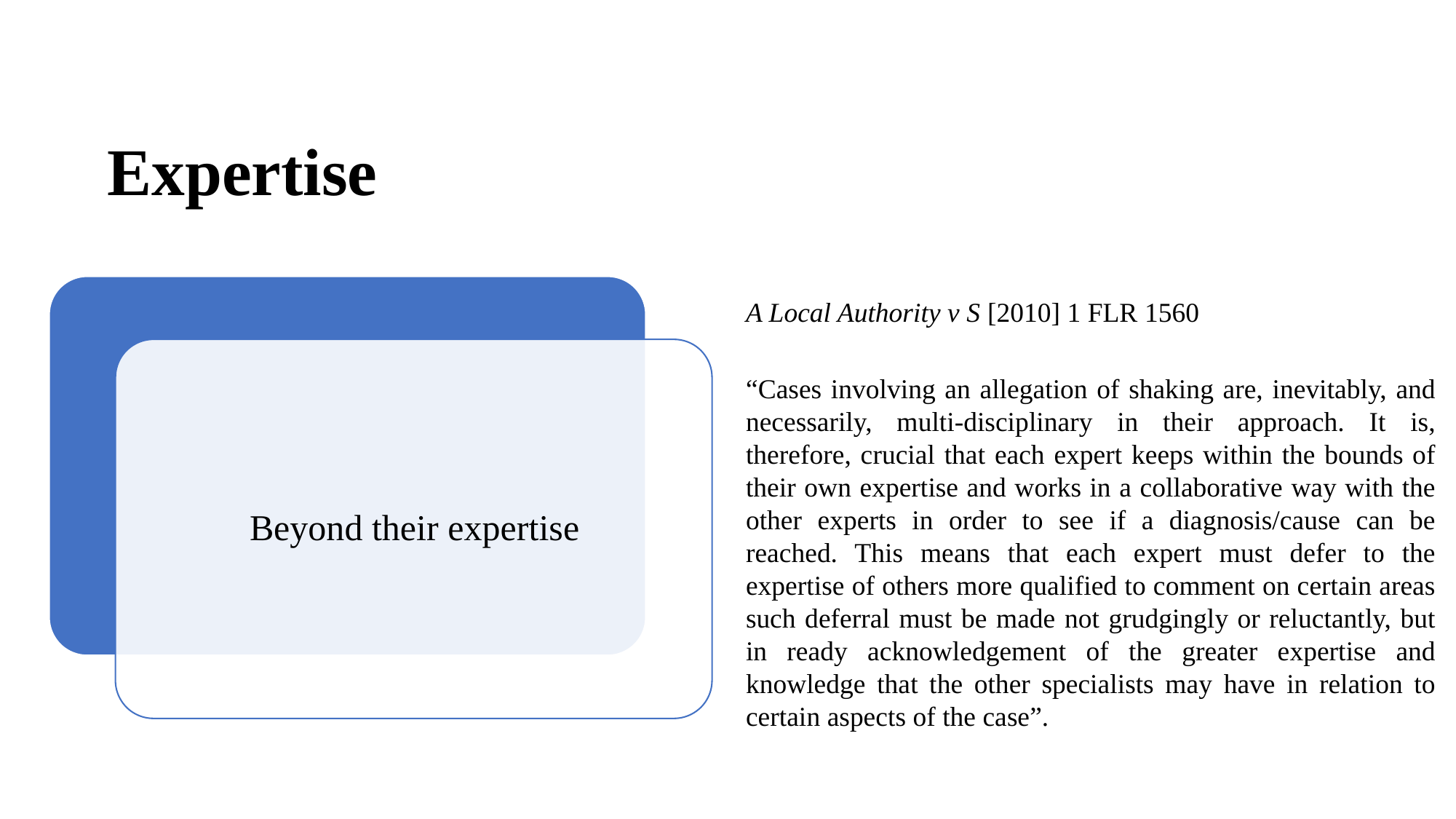

# Expertise
Beyond their expertise
A Local Authority v S [2010] 1 FLR 1560

“Cases involving an allegation of shaking are, inevitably, and necessarily, multi-disciplinary in their approach. It is, therefore, crucial that each expert keeps within the bounds of their own expertise and works in a collaborative way with the other experts in order to see if a diagnosis/cause can be reached. This means that each expert must defer to the expertise of others more qualified to comment on certain areas such deferral must be made not grudgingly or reluctantly, but in ready acknowledgement of the greater expertise and knowledge that the other specialists may have in relation to certain aspects of the case”.